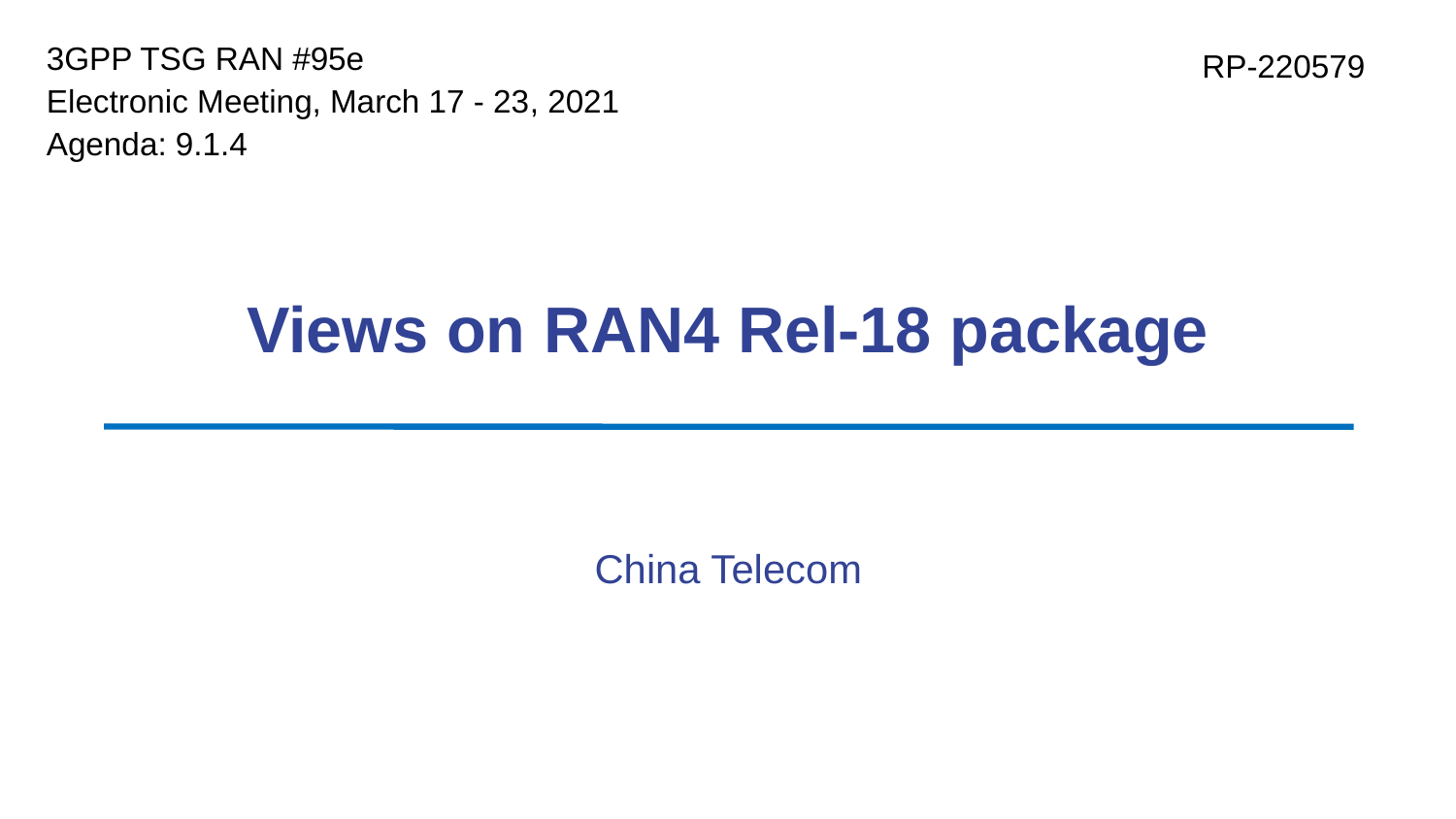

3GPP TSG RAN #95e
Electronic Meeting, March 17 - 23, 2021
Agenda: 9.1.4
RP-220579
# Views on RAN4 Rel-18 package
China Telecom